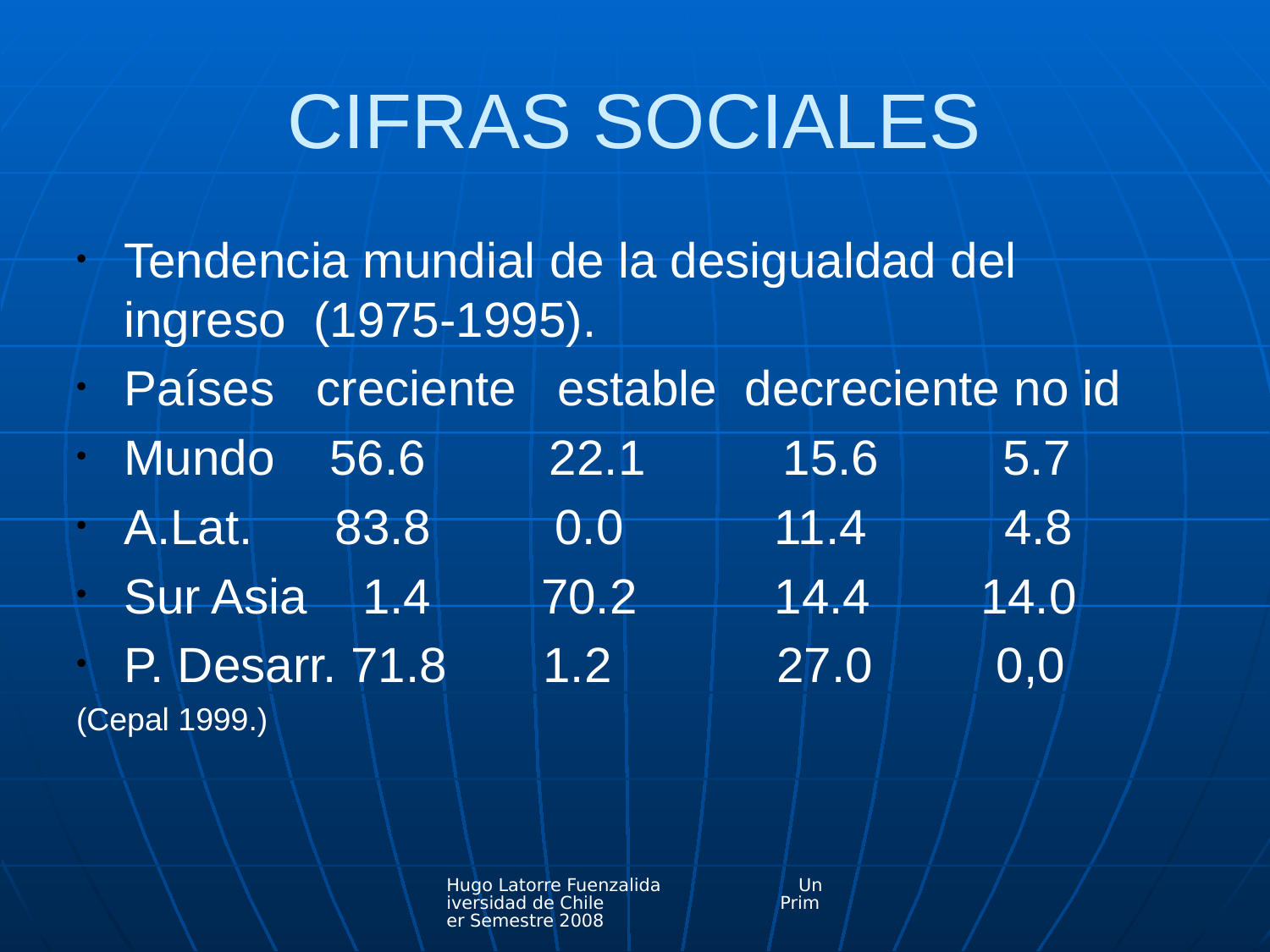

# CIFRAS SOCIALES
Tendencia mundial de la desigualdad del ingreso  (1975-1995).
Países   creciente   estable  decreciente no id
Mundo    56.6         22.1          15.6         5.7
A.Lat.      83.8         0.0           11.4          4.8
Sur Asia    1.4        70.2          14.4        14.0
P. Desarr. 71.8       1.2            27.0         0,0
(Cepal 1999.)
Hugo Latorre Fuenzalida                         Universidad de Chile                                Primer Semestre 2008